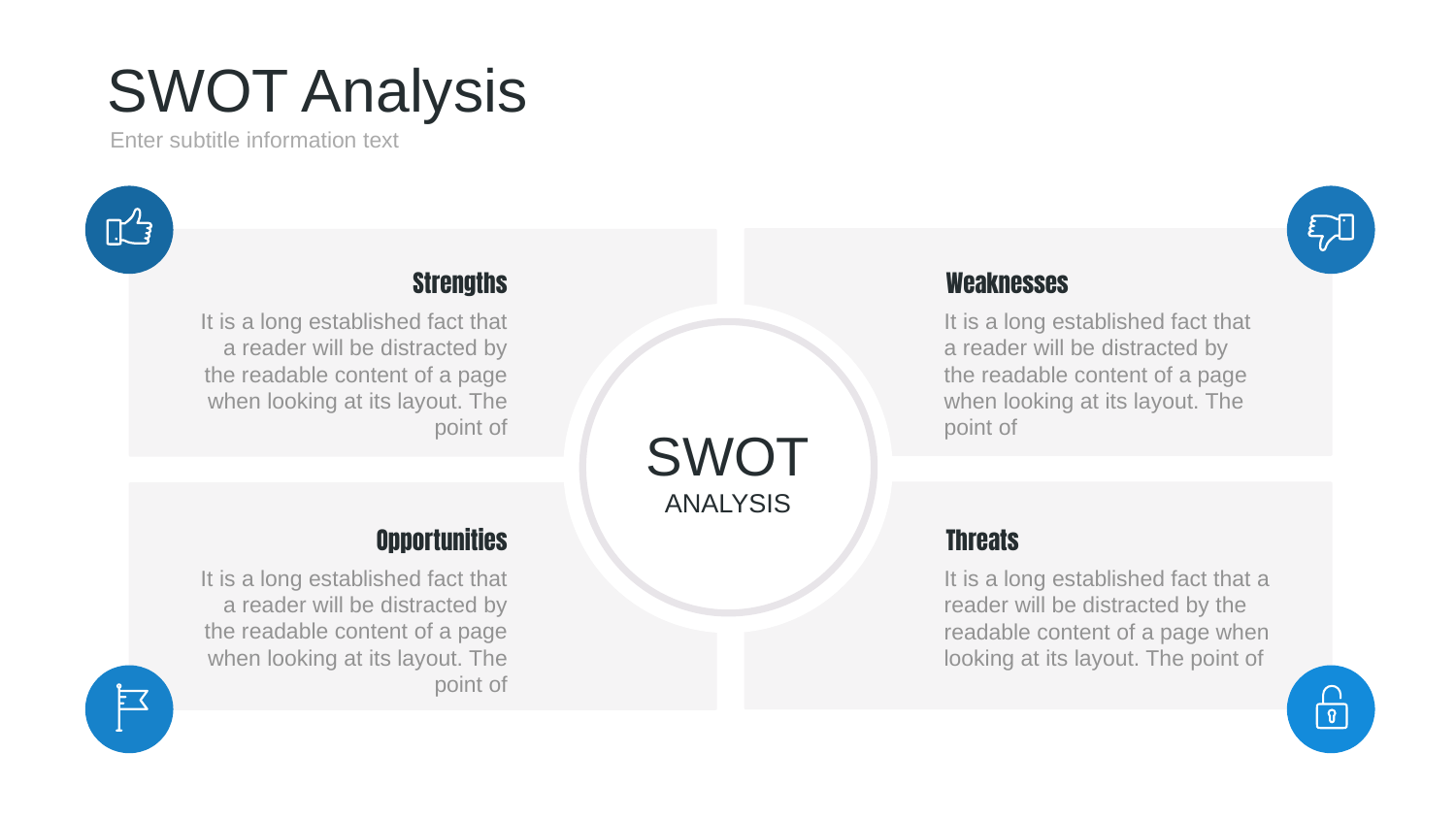

SWOT Analysis
Enter subtitle information text

Strengths
Weaknesses

It is a long established fact that a reader will be distracted by the readable content of a page when looking at its layout. The point of
It is a long established fact that a reader will be distracted by the readable content of a page when looking at its layout. The point of

SWOT
ANALYSIS

Opportunities
Threats
It is a long established fact that a reader will be distracted by the readable content of a page when looking at its layout. The point of
It is a long established fact that a reader will be distracted by the readable content of a page when looking at its layout. The point of